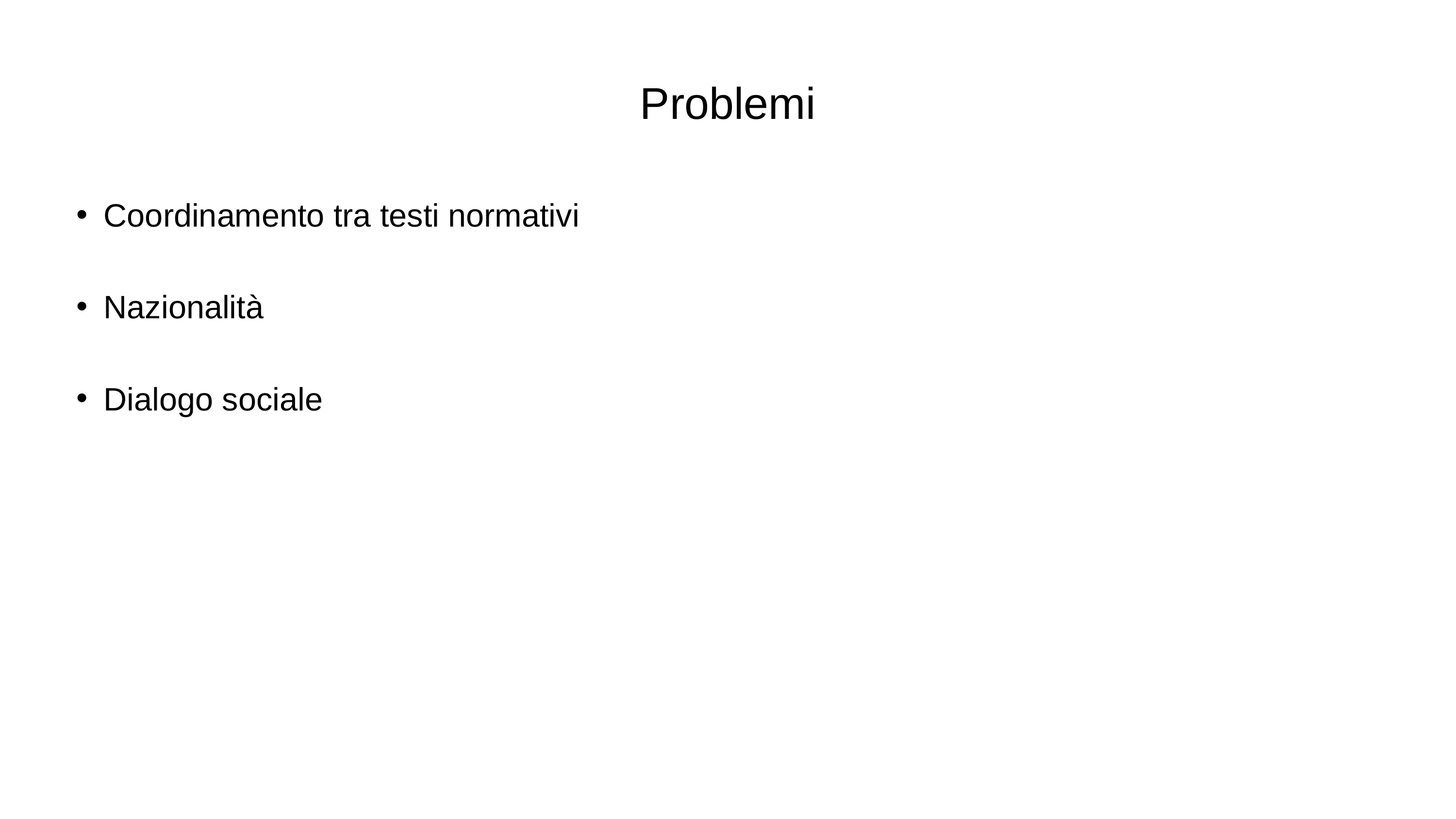

# Problemi
Coordinamento tra testi normativi

Nazionalità

Dialogo sociale